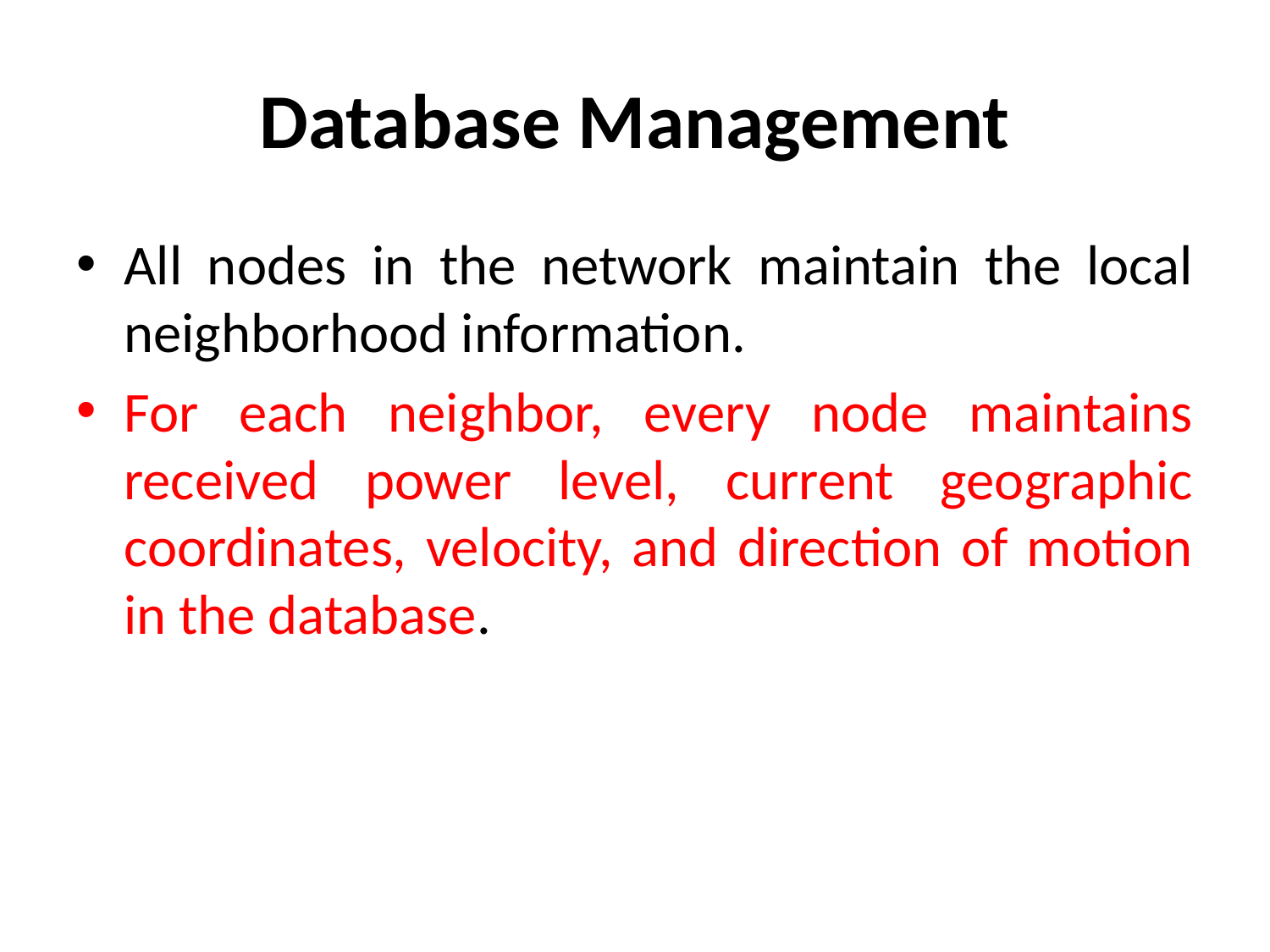

# Database Management
All nodes in the network maintain the local neighborhood information.
For each neighbor, every node maintains received power level, current geographic coordinates, velocity, and direction of motion in the database.